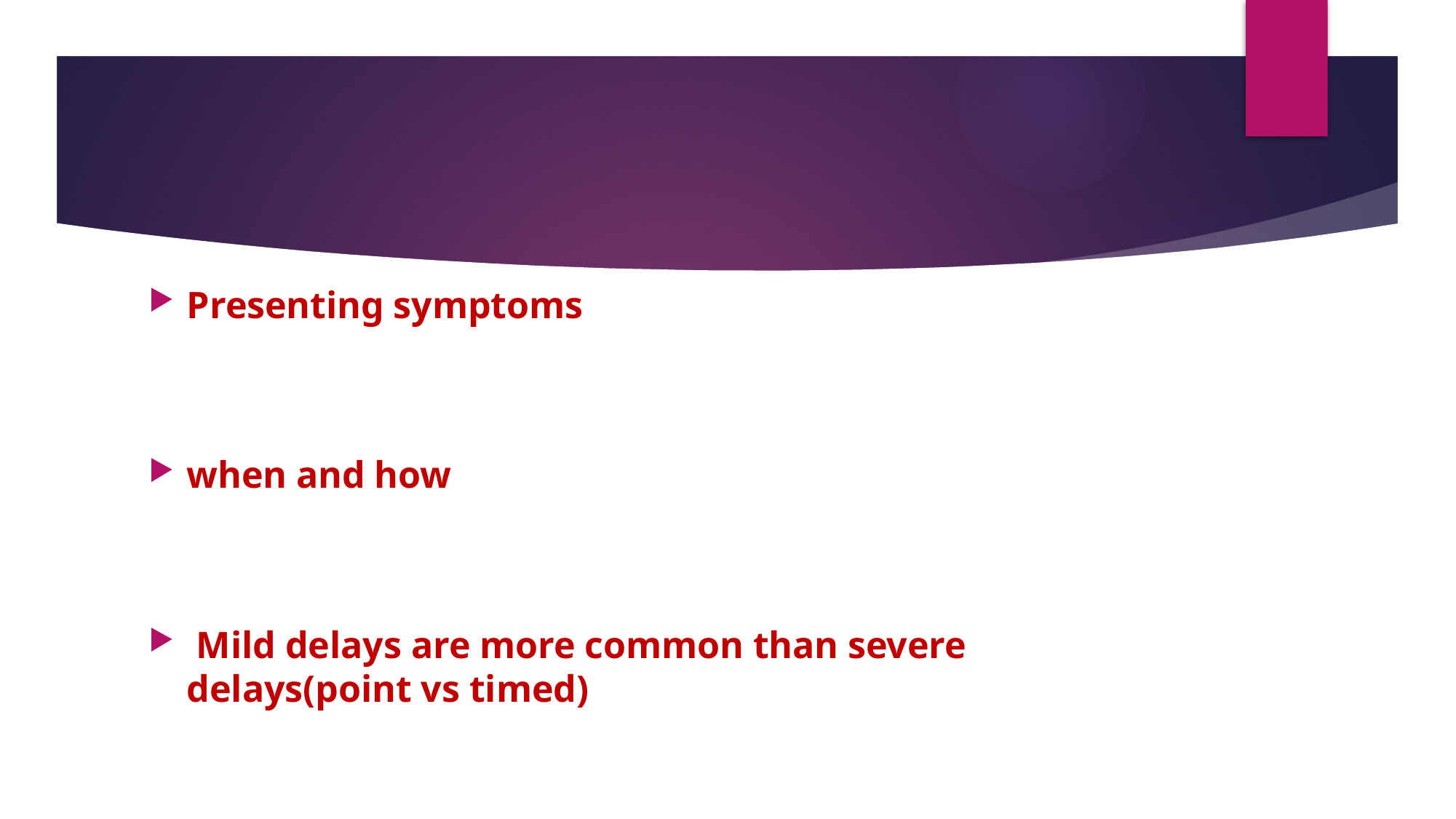

#
Presenting symptoms

when and how

 Mild delays are more common than severe delays(point vs timed)